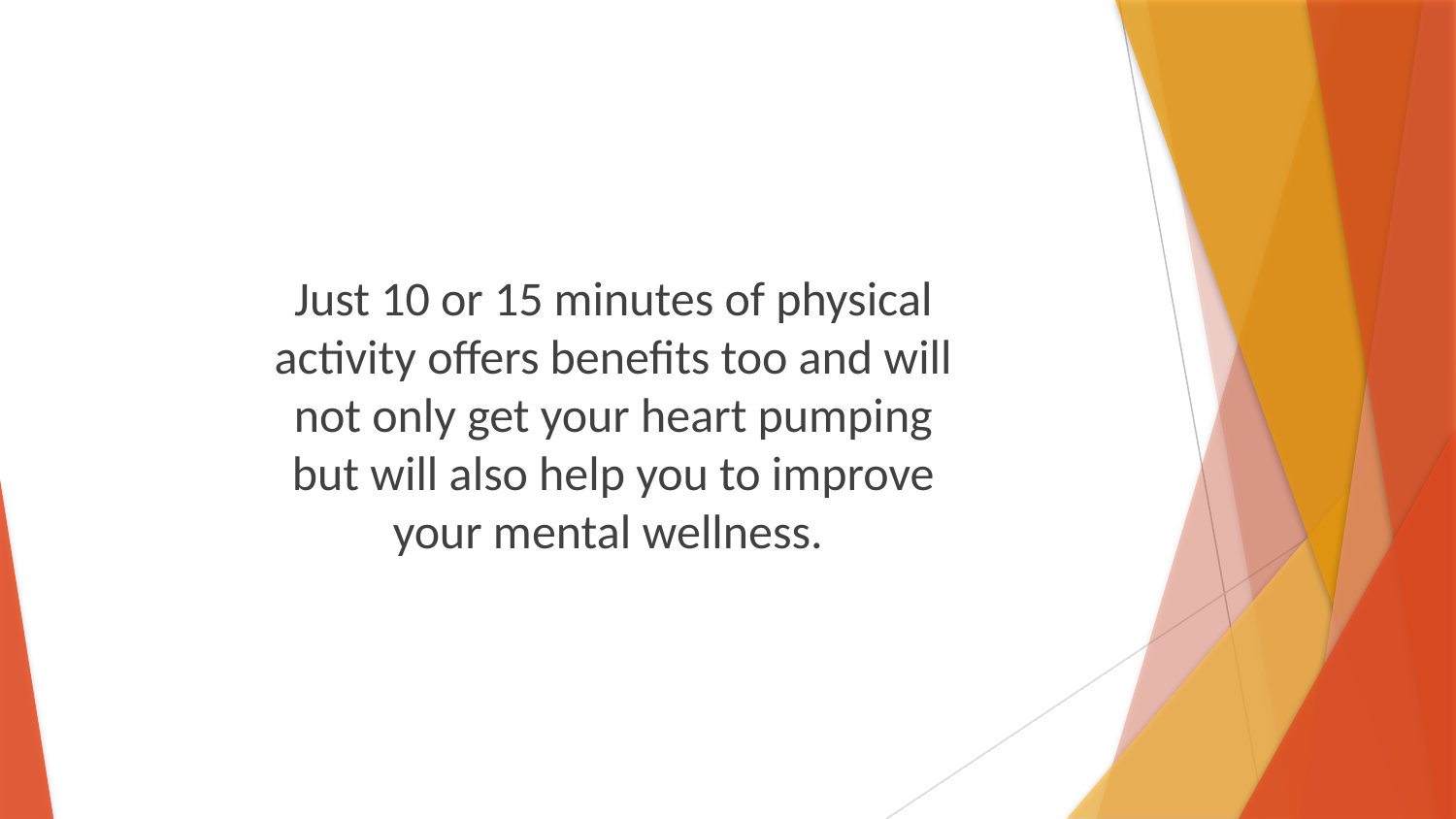

Just 10 or 15 minutes of physical activity offers benefits too and will not only get your heart pumping but will also help you to improve your mental wellness.